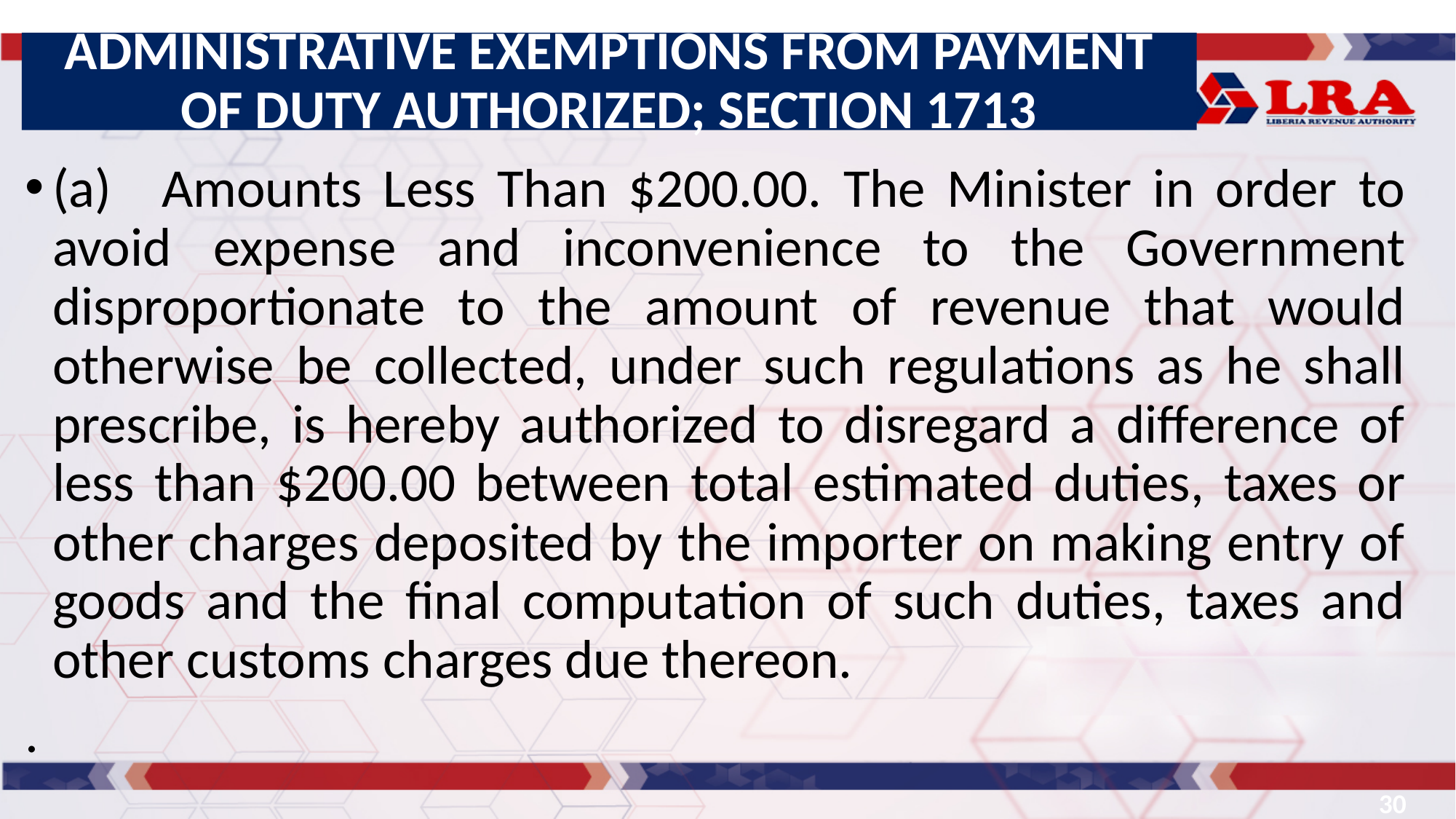

ADMINISTRATIVE EXEMPTIONS FROM PAYMENT OF DUTY AUTHORIZED; SECTION 1713

(a)	Amounts Less Than $200.00. The Minister in order to avoid expense and inconvenience to the Government disproportionate to the amount of revenue that would otherwise be collected, under such regulations as he shall prescribe, is hereby authorized to disregard a difference of less than $200.00 between total estimated duties, taxes or other charges deposited by the importer on making entry of goods and the final computation of such duties, taxes and other customs charges due thereon.
.

30